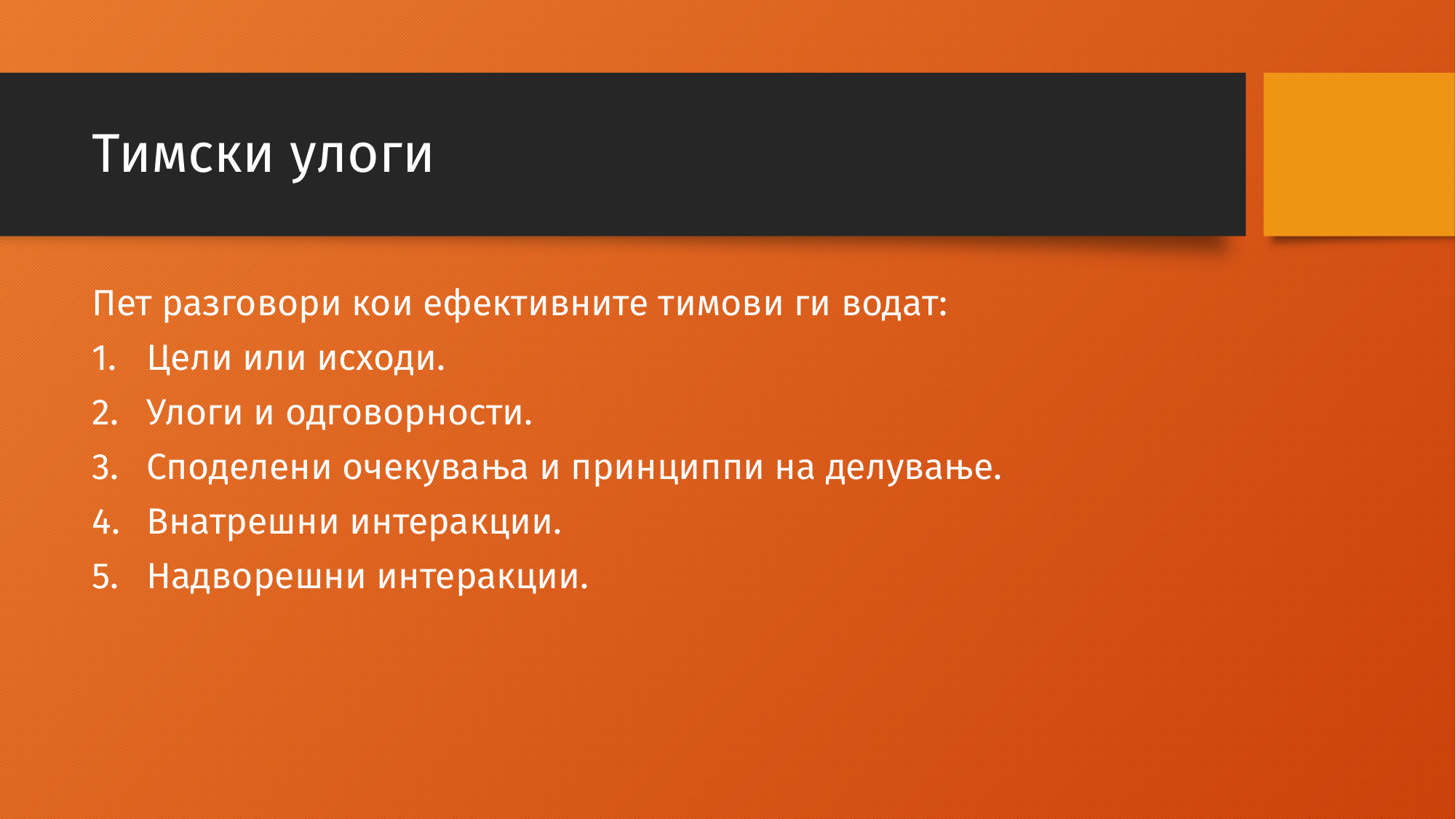

# Тимски улоги
Пет разговори кои ефективните тимови ги водат:
Цели или исходи.
Улоги и одговорности.
Споделени очекувања и принциппи на делување.
Внатрешни интеракции.
Надворешни интеракции.